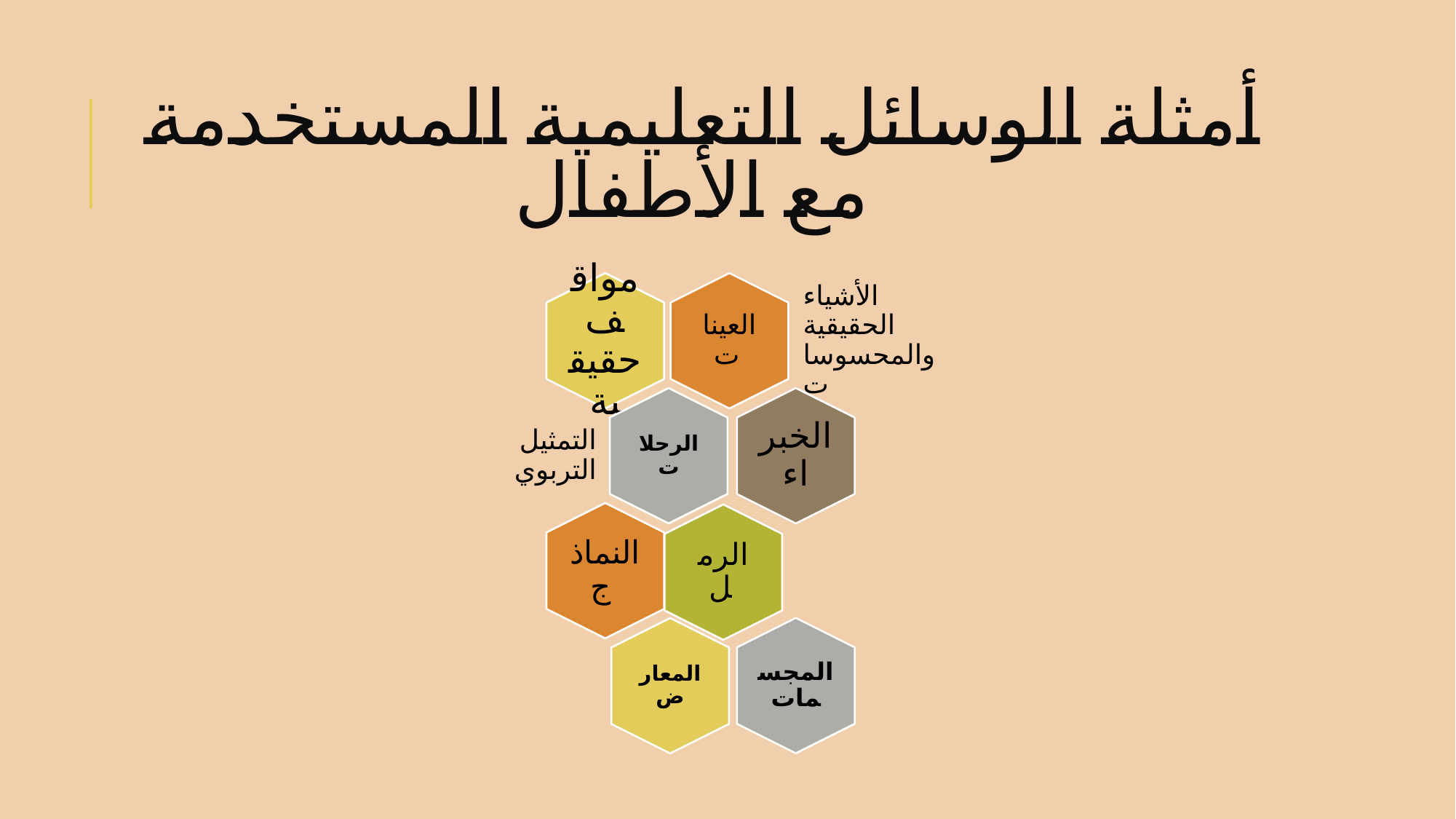

# أمثلة الوسائل التعليمية المستخدمة مع الأطفال
العينات
الأشياء الحقيقية والمحسوسات
مواقف حقيقية
الرحلات
التمثيل التربوي
الخبراء
الرمل
النماذج
المعارض
المجسمات